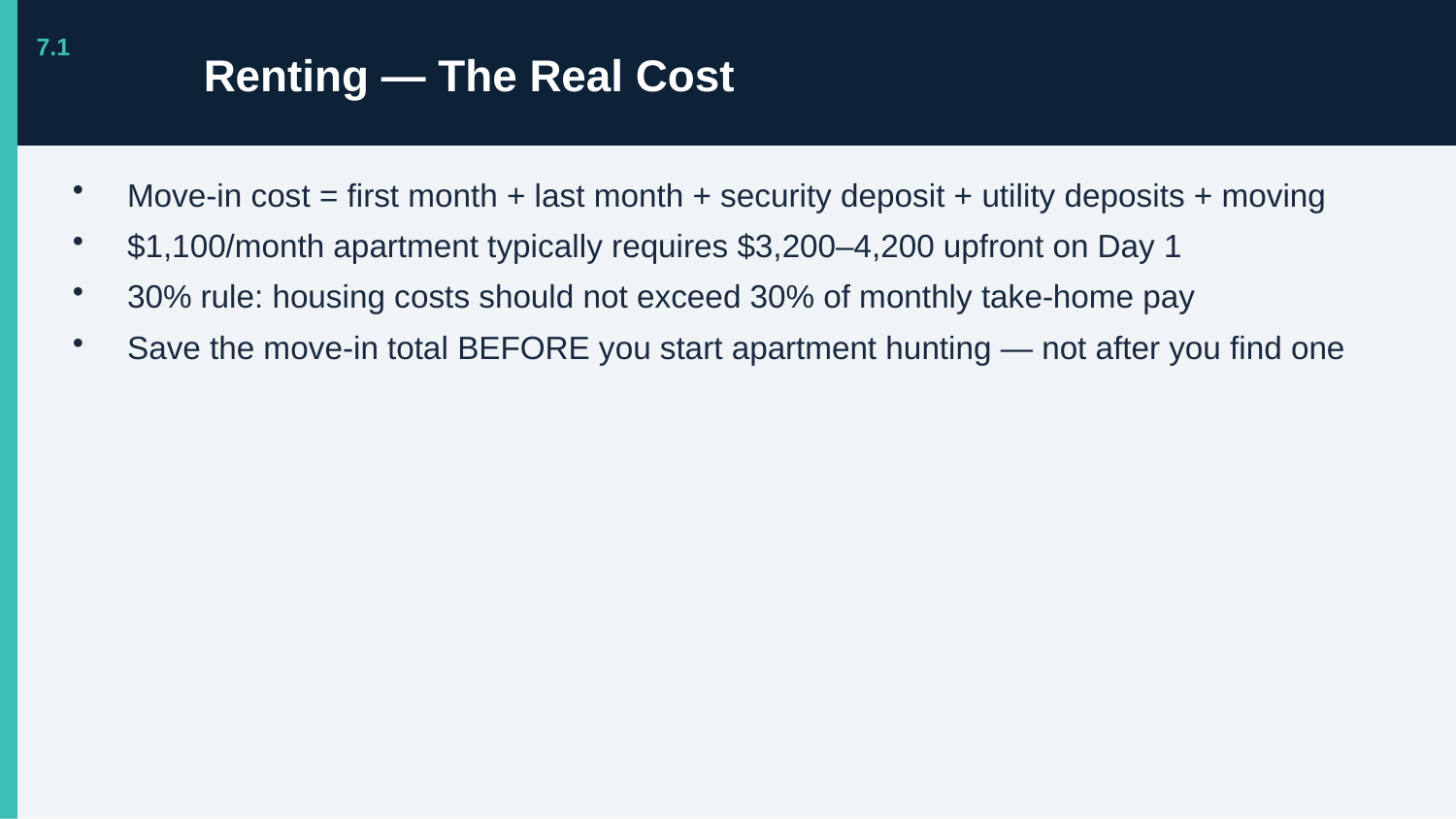

Renting — The Real Cost
7.1
Move-in cost = first month + last month + security deposit + utility deposits + moving
$1,100/month apartment typically requires $3,200–4,200 upfront on Day 1
30% rule: housing costs should not exceed 30% of monthly take-home pay
Save the move-in total BEFORE you start apartment hunting — not after you find one